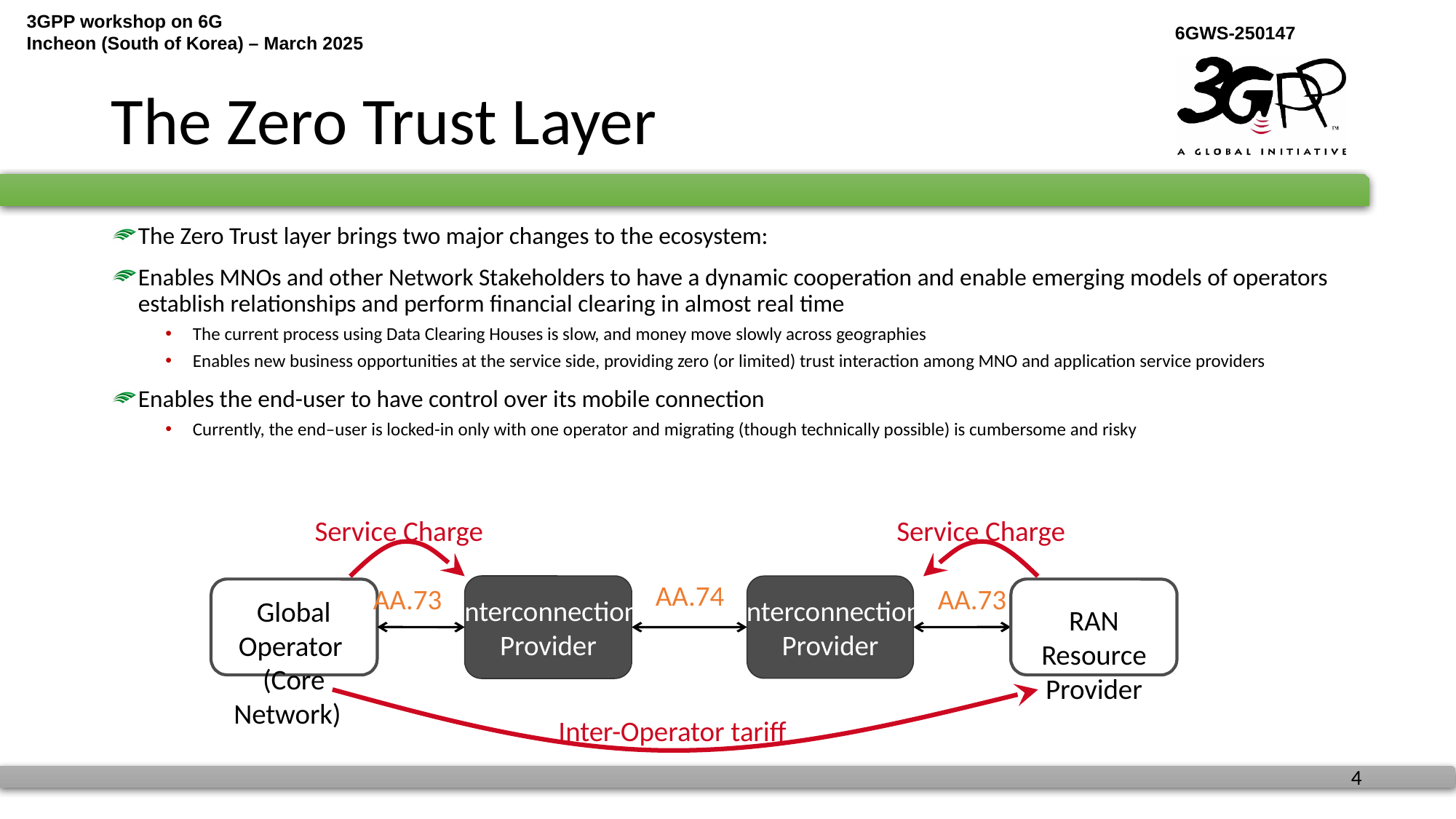

# The Zero Trust Layer
The Zero Trust layer brings two major changes to the ecosystem:
Enables MNOs and other Network Stakeholders to have a dynamic cooperation and enable emerging models of operators establish relationships and perform financial clearing in almost real time
The current process using Data Clearing Houses is slow, and money move slowly across geographies
Enables new business opportunities at the service side, providing zero (or limited) trust interaction among MNO and application service providers
Enables the end-user to have control over its mobile connection
Currently, the end–user is locked-in only with one operator and migrating (though technically possible) is cumbersome and risky

Service Charge
Service Charge

AA.74
AA.73
AA.73
Interconnection
Provider
Interconnection
Provider

Global Operator
(Core Network)

RAN Resource Provider

Inter-Operator tariff